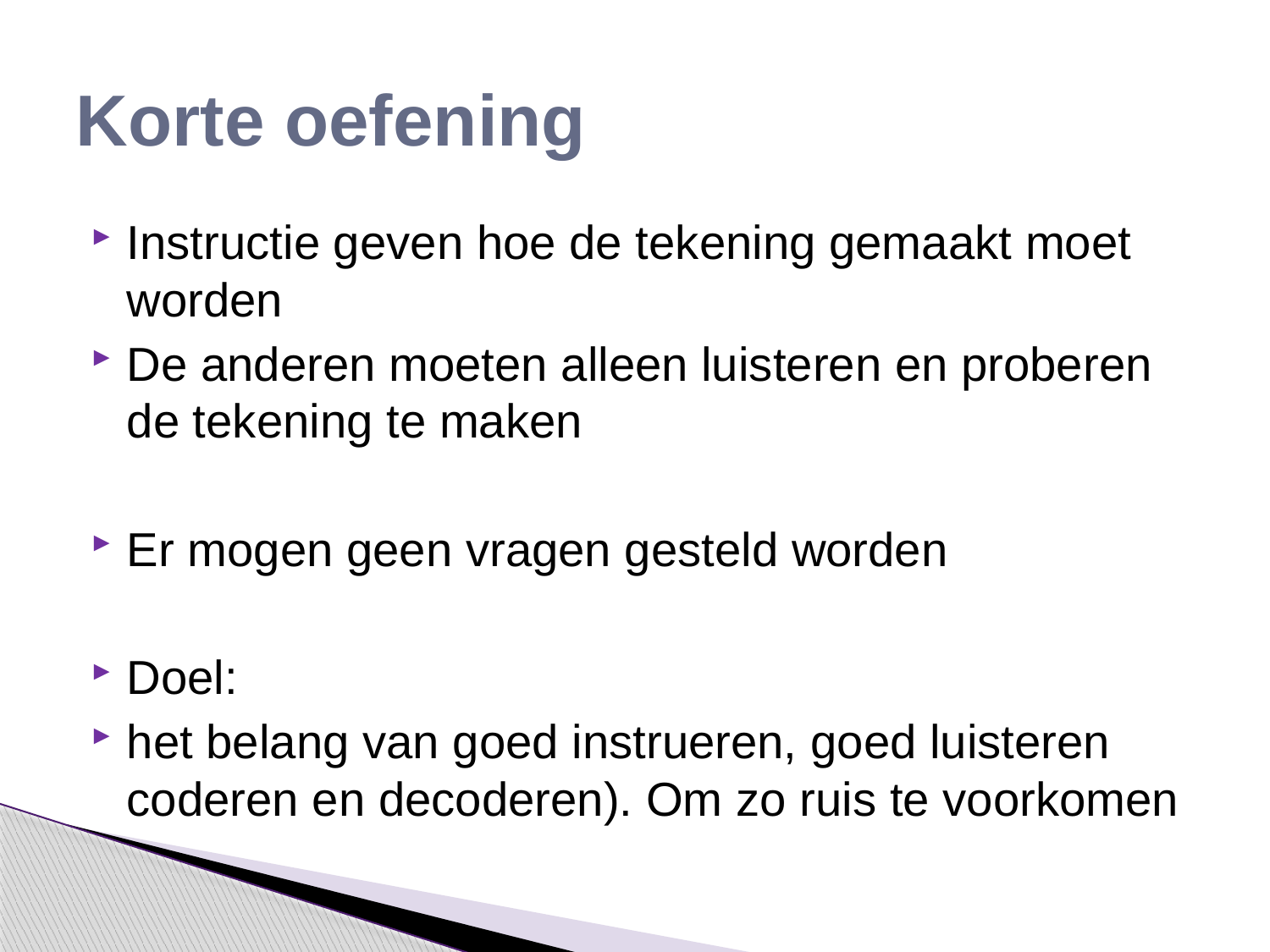

# Korte oefening
Instructie geven hoe de tekening gemaakt moet worden
De anderen moeten alleen luisteren en proberen de tekening te maken

Er mogen geen vragen gesteld worden

Doel:
het belang van goed instrueren, goed luisteren coderen en decoderen). Om zo ruis te voorkomen